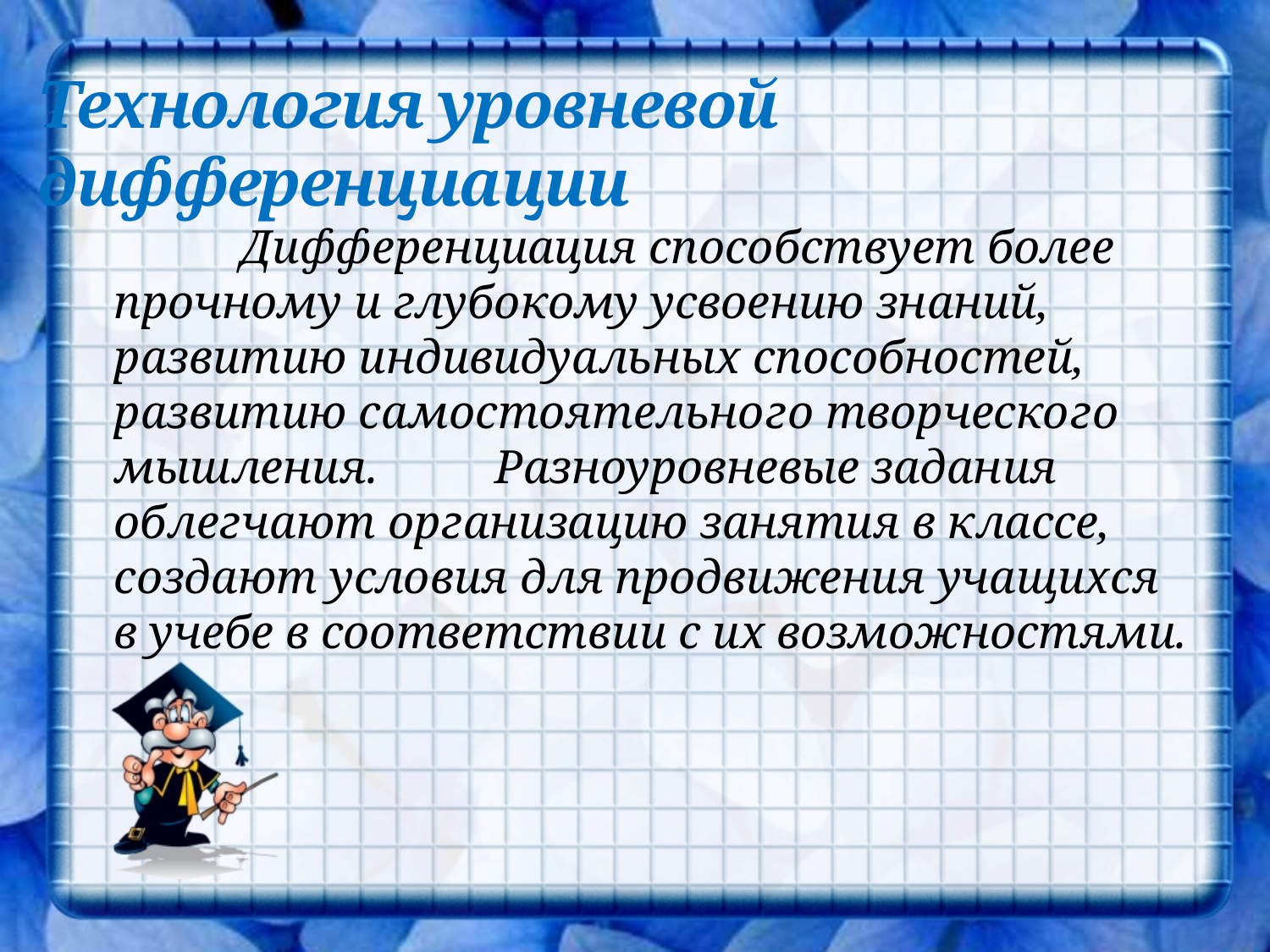

# Технология уровневой дифференциации
		Дифференциация способствует более прочному и глубокому усвоению знаний, развитию индивидуальных способностей, развитию самостоятельного творческого мышления. 	Разноуровневые задания облегчают организацию занятия в классе, создают условия для продвижения учащихся в учебе в соответствии с их возможностями.